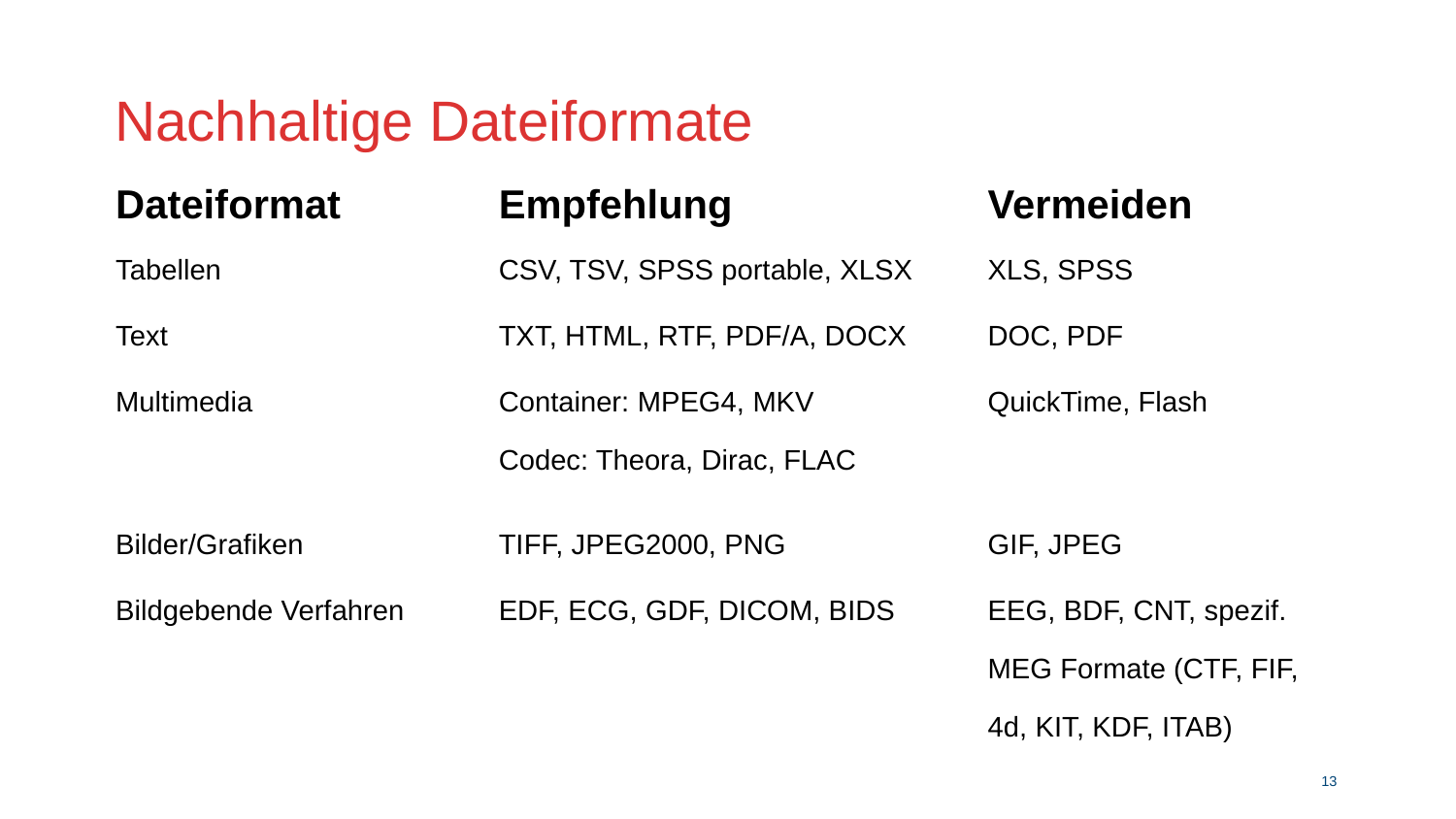

# Nachhaltige Dateiformate
| Dateiformat | Empfehlung | Vermeiden |
| --- | --- | --- |
| Tabellen | CSV, TSV, SPSS portable, XLSX | XLS, SPSS |
| Text | TXT, HTML, RTF, PDF/A, DOCX | DOC, PDF |
| Multimedia | Container: MPEG4, MKV Codec: Theora, Dirac, FLAC | QuickTime, Flash |
| Bilder/Grafiken | TIFF, JPEG2000, PNG | GIF, JPEG |
| Bildgebende Verfahren | EDF, ECG, GDF, DICOM, BIDS | EEG, BDF, CNT, spezif. MEG Formate (CTF, FIF, 4d, KIT, KDF, ITAB) |
13